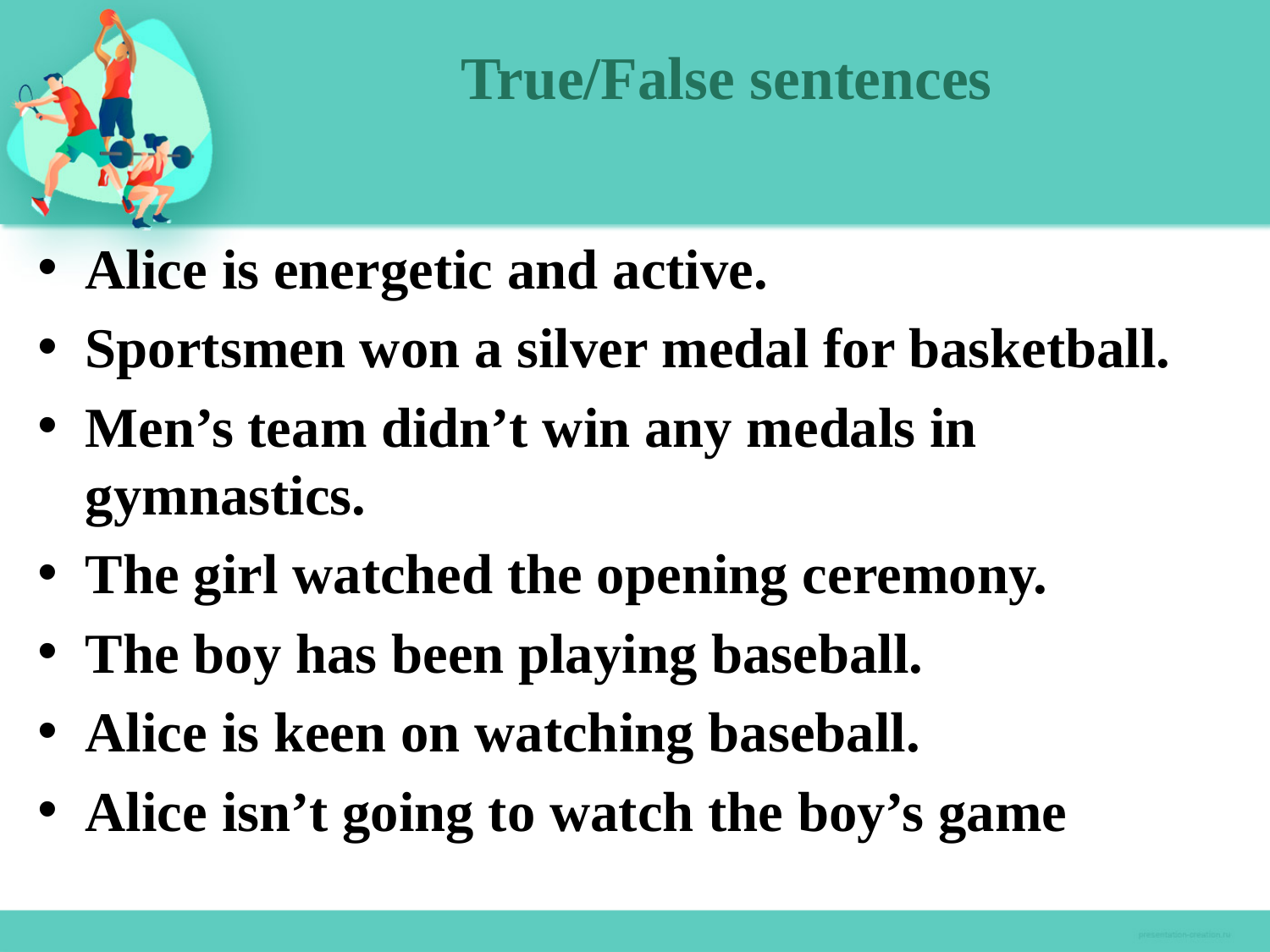

# True/False sentences
Alice is energetic and active.
Sportsmen won a silver medal for basketball.
Men’s team didn’t win any medals in gymnastics.
The girl watched the opening ceremony.
The boy has been playing baseball.
Alice is keen on watching baseball.
Alice isn’t going to watch the boy’s game